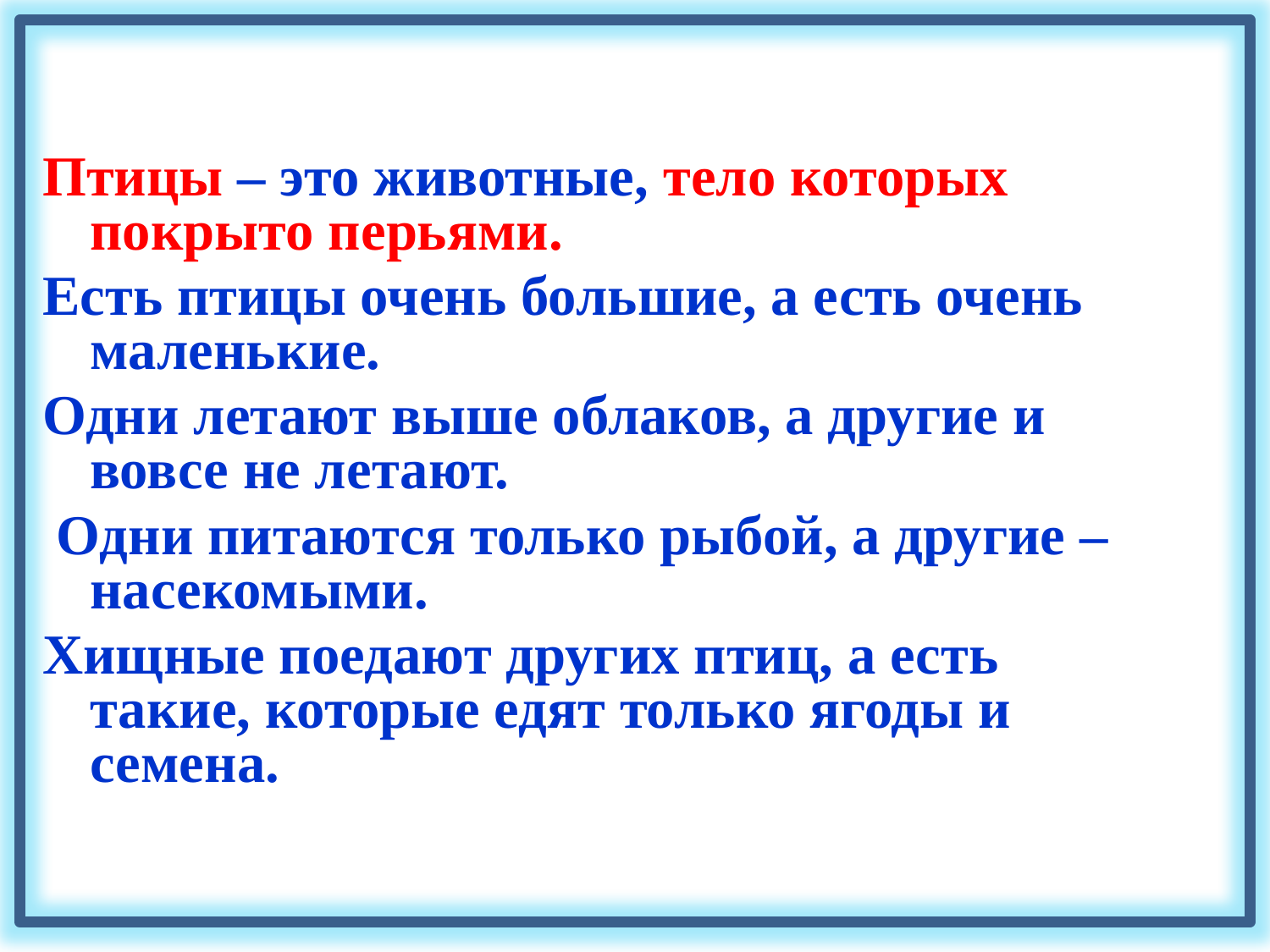

Птицы – это животные, тело которых покрыто перьями.
Есть птицы очень большие, а есть очень маленькие.
Одни летают выше облаков, а другие и вовсе не летают.
 Одни питаются только рыбой, а другие – насекомыми.
Хищные поедают других птиц, а есть такие, которые едят только ягоды и семена.